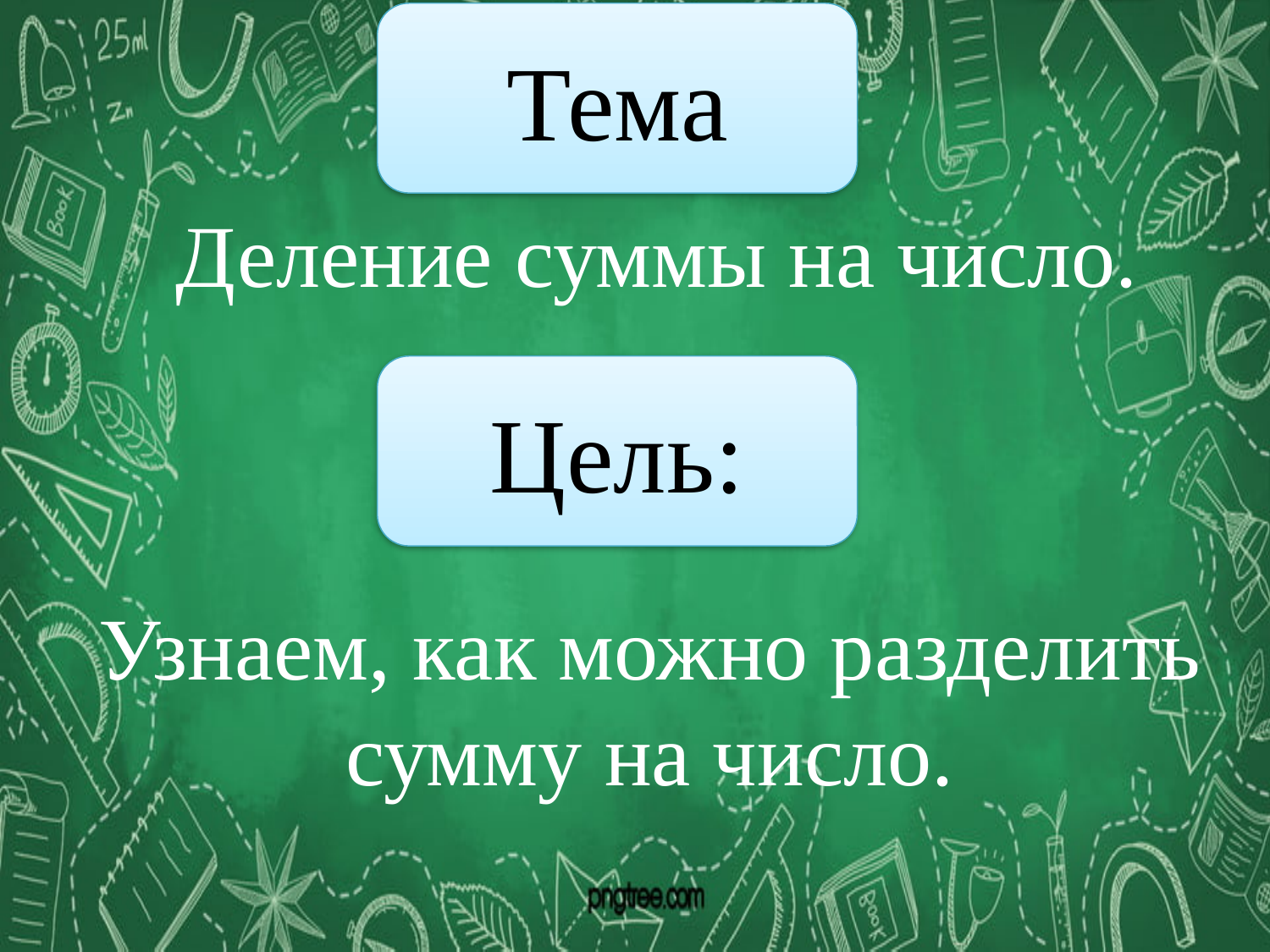

Тема
Деление суммы на число.
Цель:
Узнаем, как можно разделить сумму на число.